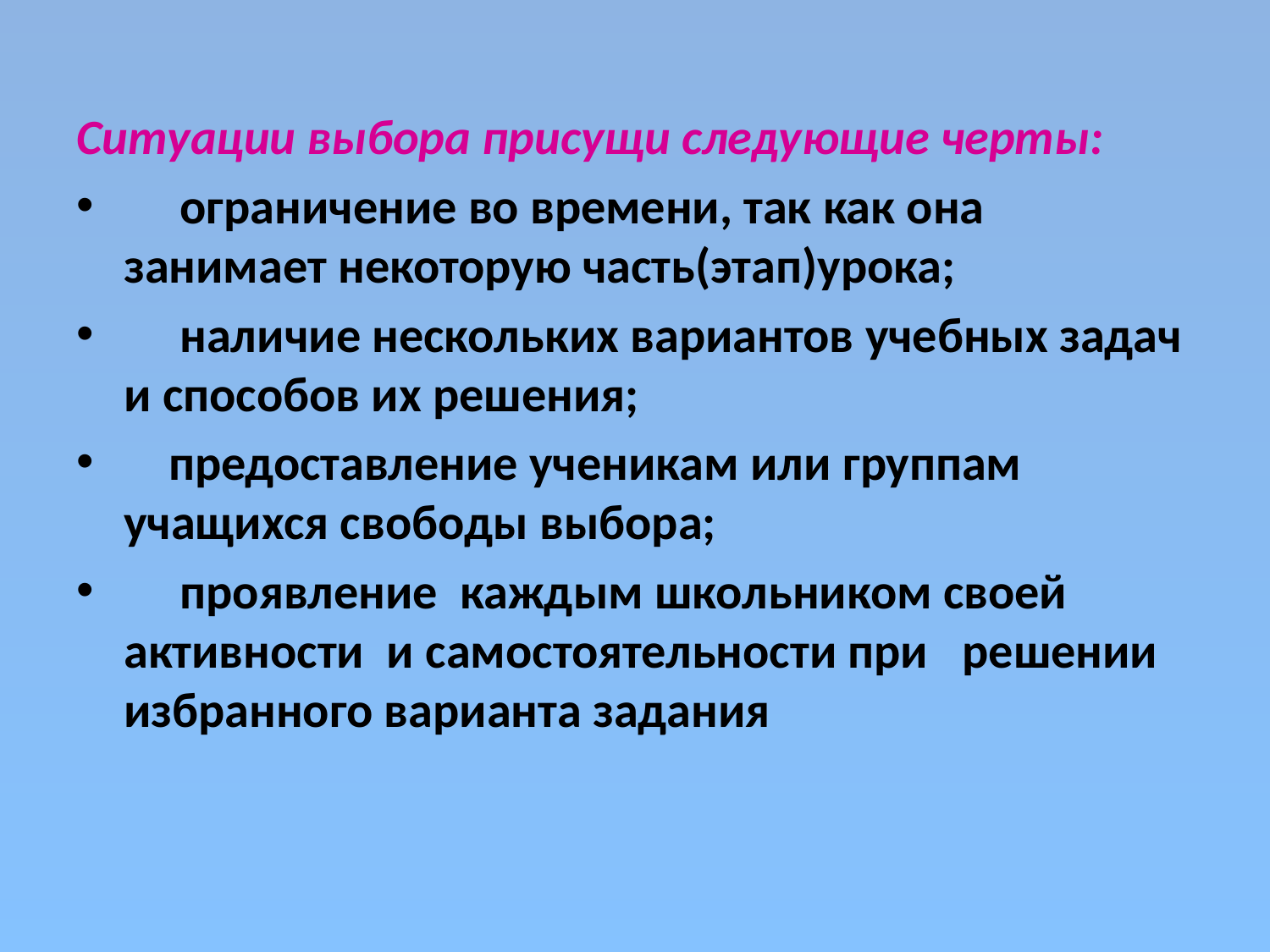

Ситуации выбора присущи следующие черты:
     ограничение во времени, так как она занимает некоторую часть(этап)урока;
     наличие нескольких вариантов учебных задач и способов их решения;
    предоставление ученикам или группам учащихся свободы выбора;
     проявление  каждым школьником своей активности  и самостоятельности при   решении избранного варианта задания